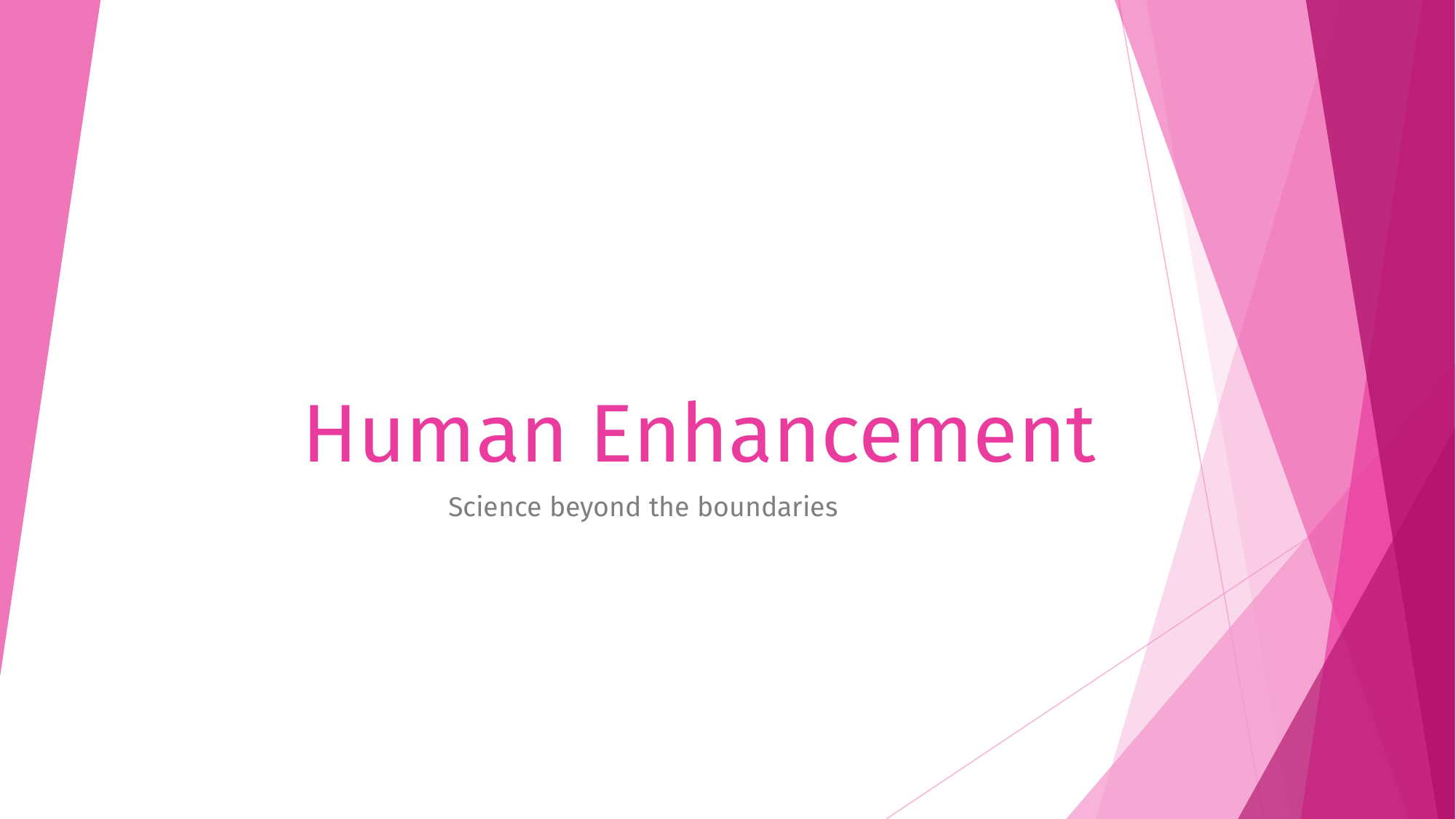

# Human Enhancement
Science beyond the boundaries